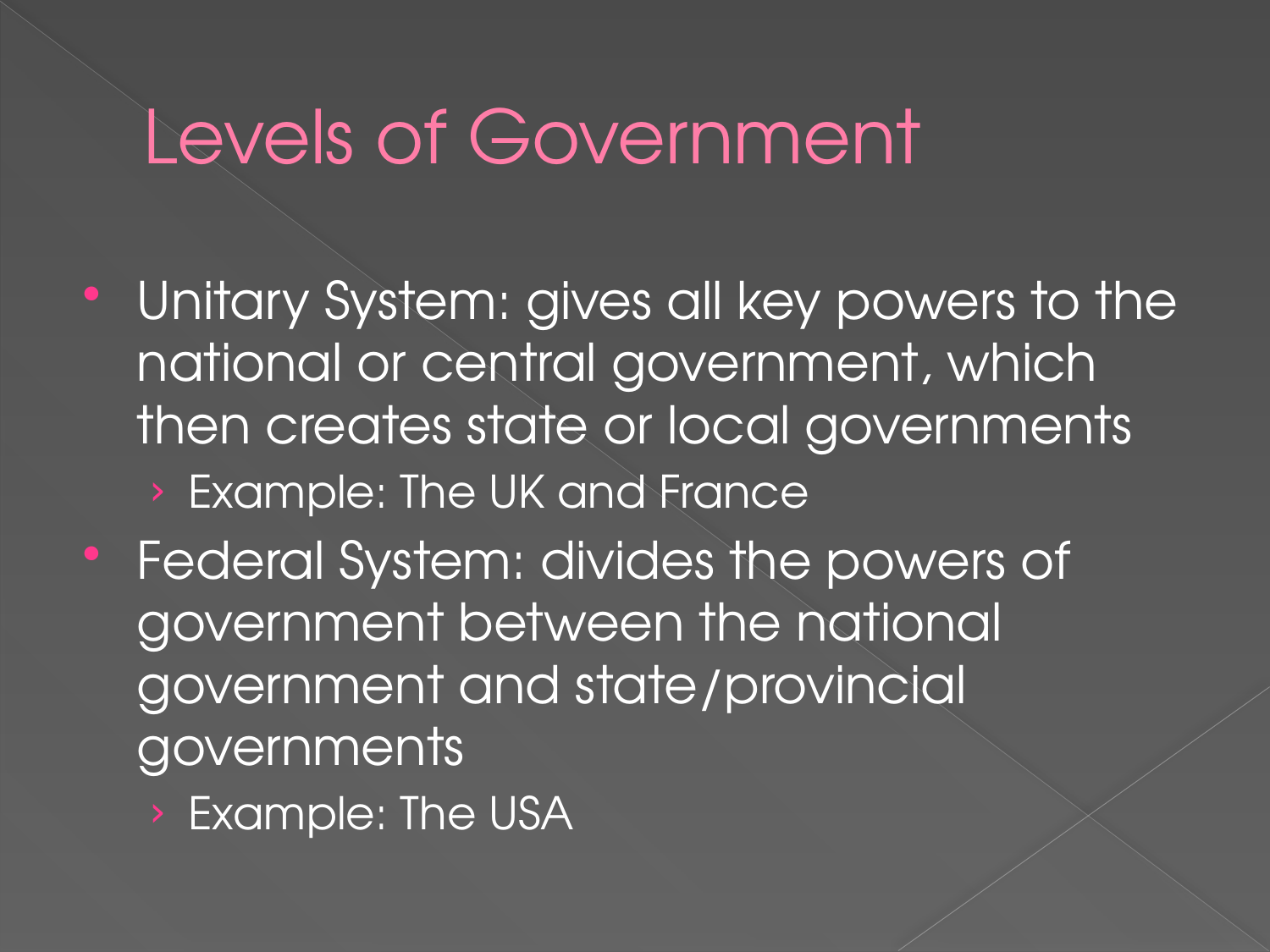

# Levels of Government
Unitary System: gives all key powers to the national or central government, which then creates state or local governments
Example: The UK and France
Federal System: divides the powers of government between the national government and state/provincial governments
Example: The USA